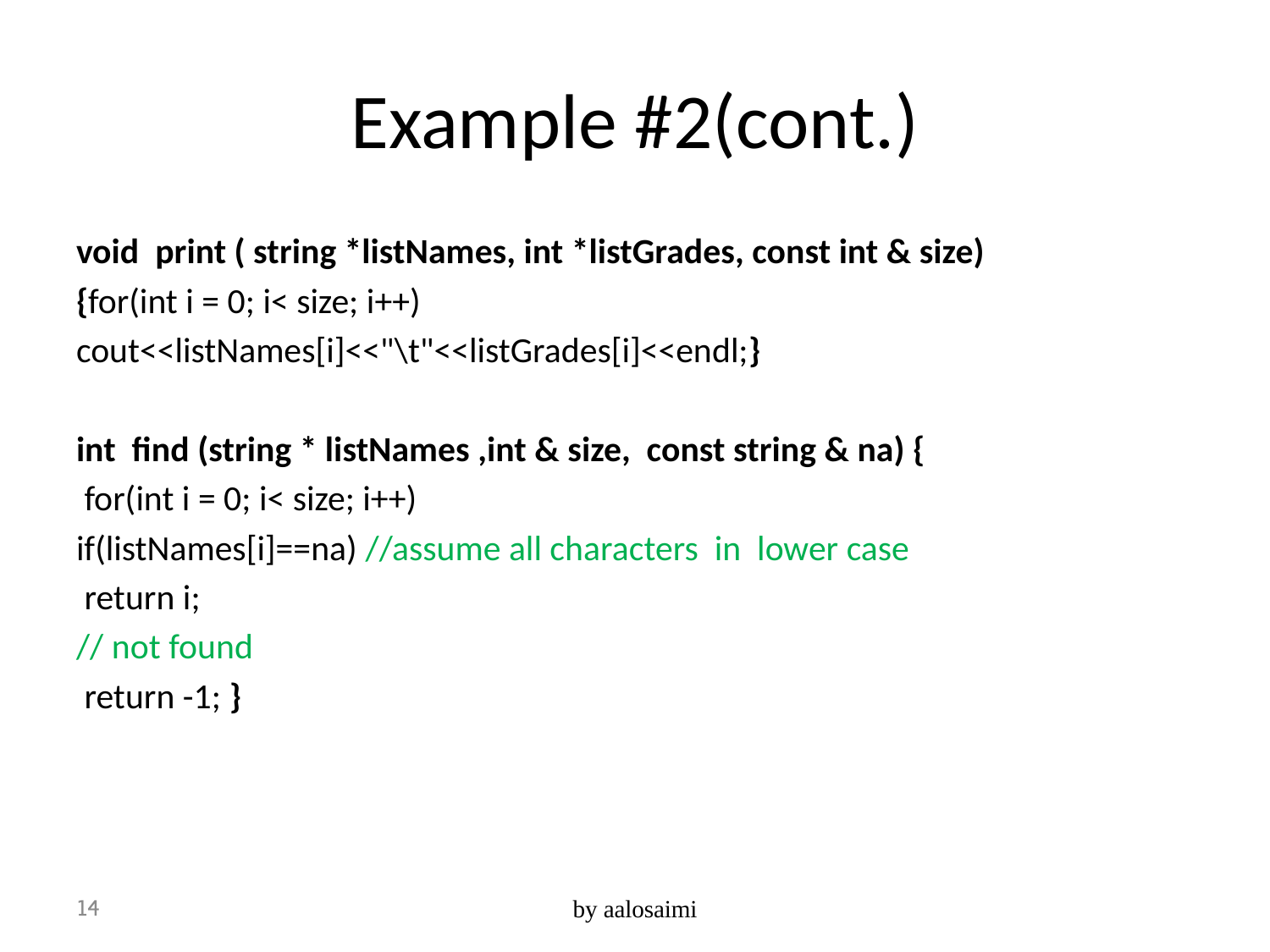

# Example #2(cont.)
void  print ( string *listNames, int *listGrades, const int & size)
{for(int i = 0; i< size; i++)
cout<<listNames[i]<<"\t"<<listGrades[i]<<endl;}

int  find (string * listNames ,int & size,  const string & na) {
 for(int i = 0; i< size; i++)
if(listNames[i]==na) //assume all characters  in  lower case
 return i;
// not found
 return -1; }

14
by aalosaimi